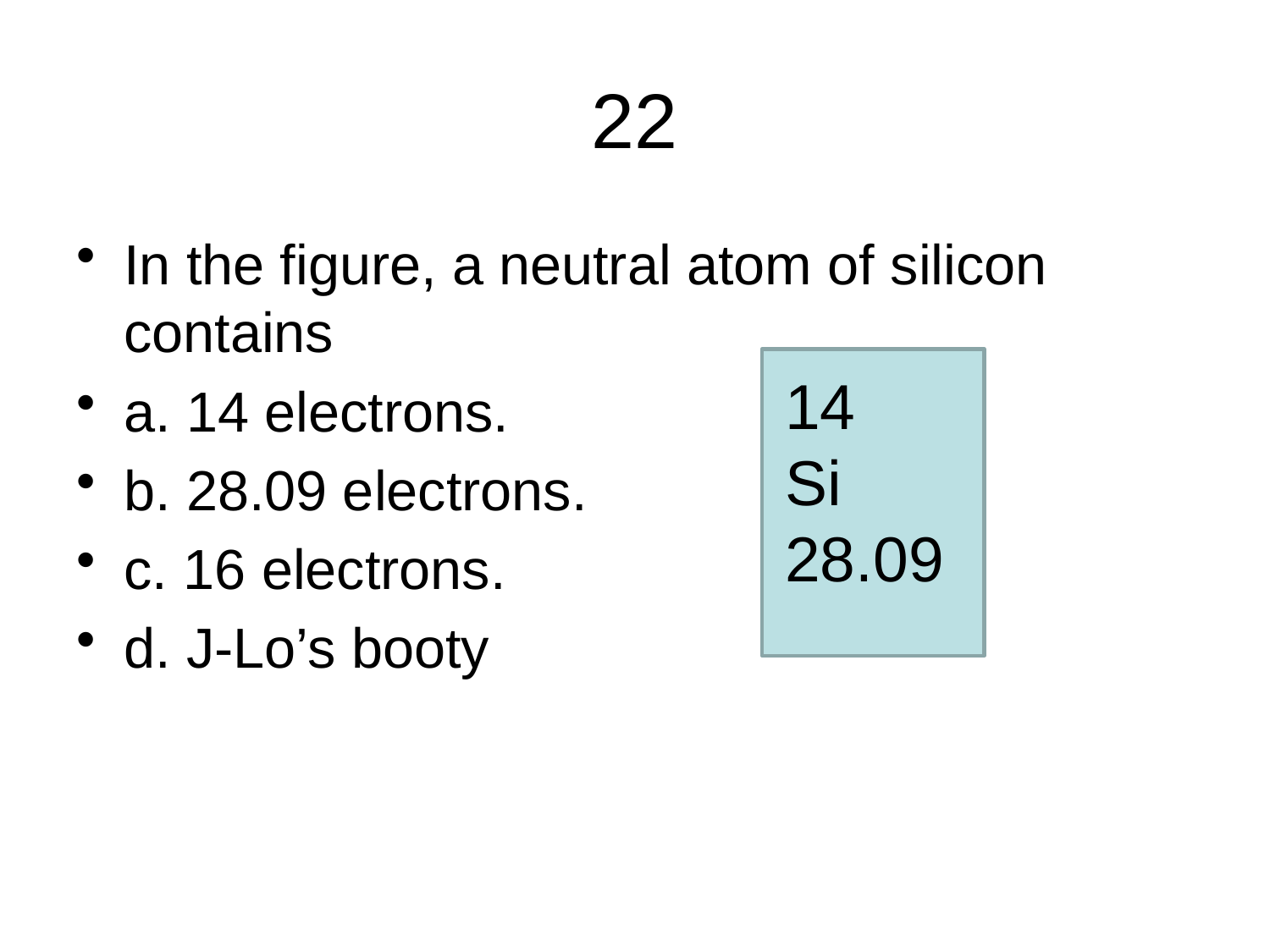

# 22
In the figure, a neutral atom of silicon contains
a. 14 electrons.
b. 28.09 electrons.
c. 16 electrons.
d. J-Lo’s booty

14
Si
28.09